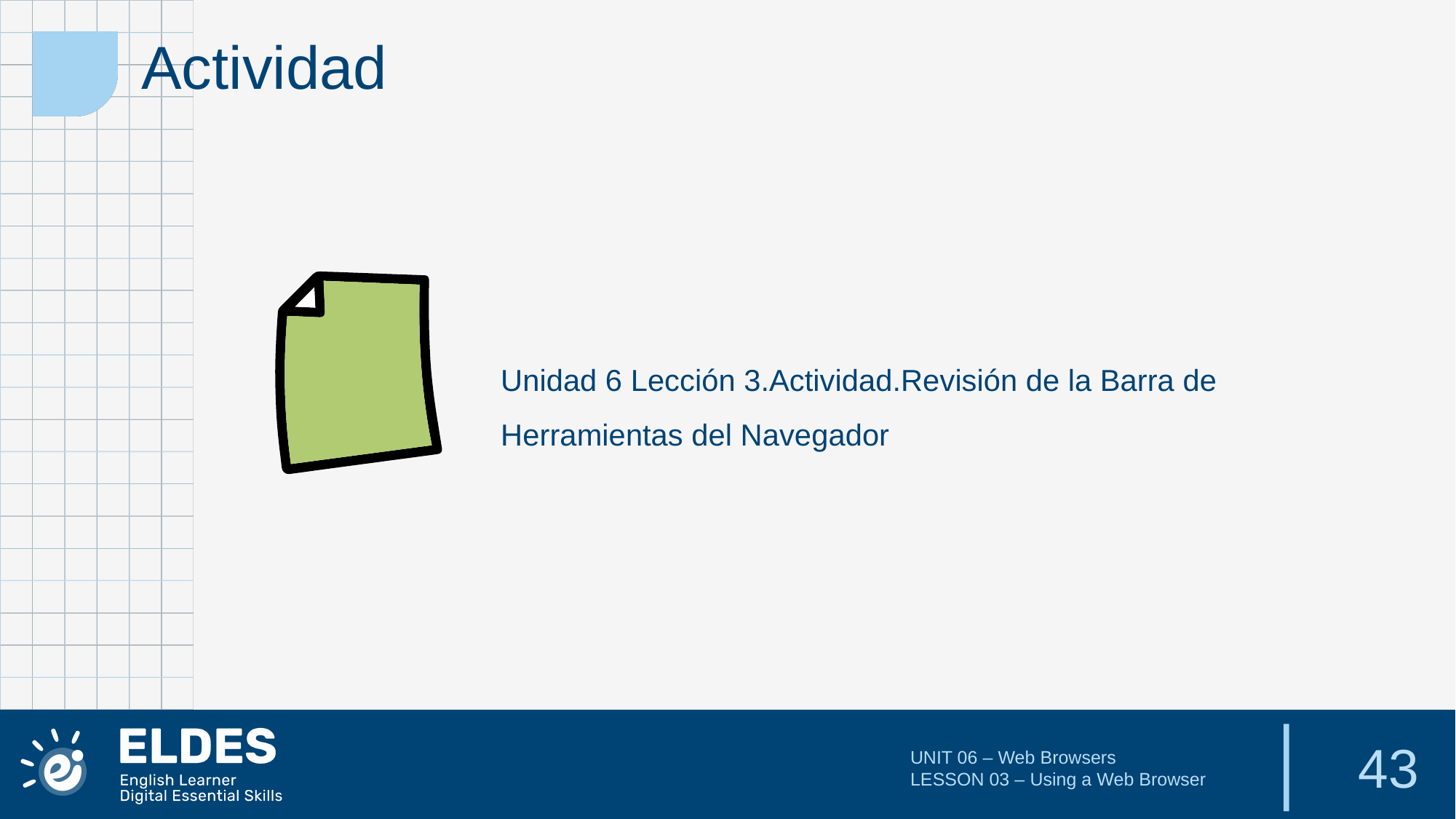

Actividad

Unidad 6 Lección 3.Actividad.Revisión de la Barra de Herramientas del Navegador
43
UNIT 06 – Web Browsers
LESSON 03 – Using a Web Browser